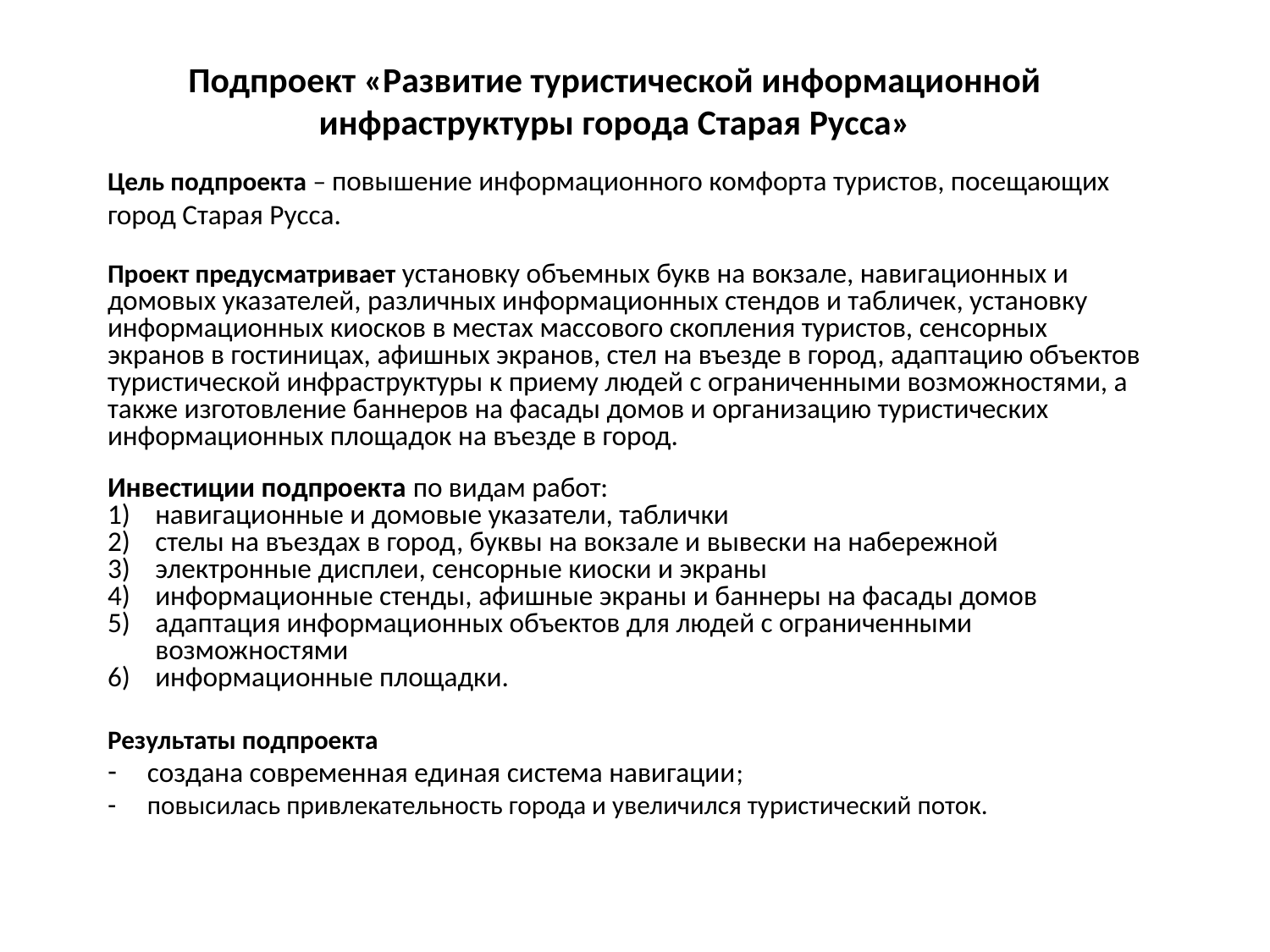

# Подпроект «Развитие туристической информационной инфраструктуры города Старая Русса»
Цель подпроекта – повышение информационного комфорта туристов, посещающих город Старая Русса.

Проект предусматривает установку объемных букв на вокзале, навигационных и домовых указателей, различных информационных стендов и табличек, установку информационных киосков в местах массового скопления туристов, сенсорных экранов в гостиницах, афишных экранов, стел на въезде в город, адаптацию объектов туристической инфраструктуры к приему людей с ограниченными возможностями, а также изготовление баннеров на фасады домов и организацию туристических информационных площадок на въезде в город.

Инвестиции подпроекта по видам работ:
навигационные и домовые указатели, таблички
стелы на въездах в город, буквы на вокзале и вывески на набережной
электронные дисплеи, сенсорные киоски и экраны
информационные стенды, афишные экраны и баннеры на фасады домов
адаптация информационных объектов для людей с ограниченными возможностями
информационные площадки.

Результаты подпроекта
создана современная единая система навигации;
повысилась привлекательность города и увеличился туристический поток.